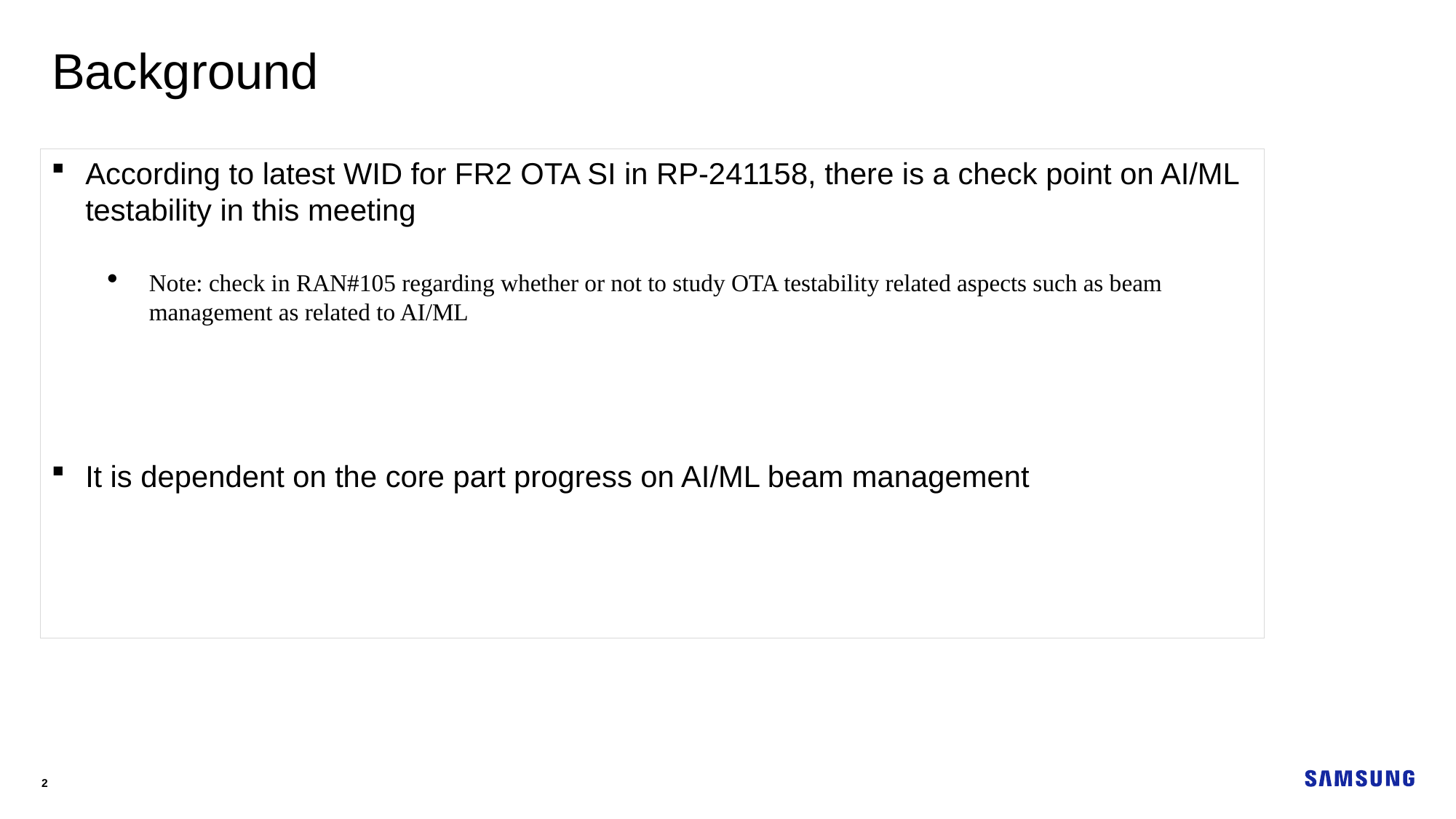

Background
According to latest WID for FR2 OTA SI in RP-241158, there is a check point on AI/ML testability in this meeting

It is dependent on the core part progress on AI/ML beam management

Note: check in RAN#105 regarding whether or not to study OTA testability related aspects such as beam management as related to AI/ML